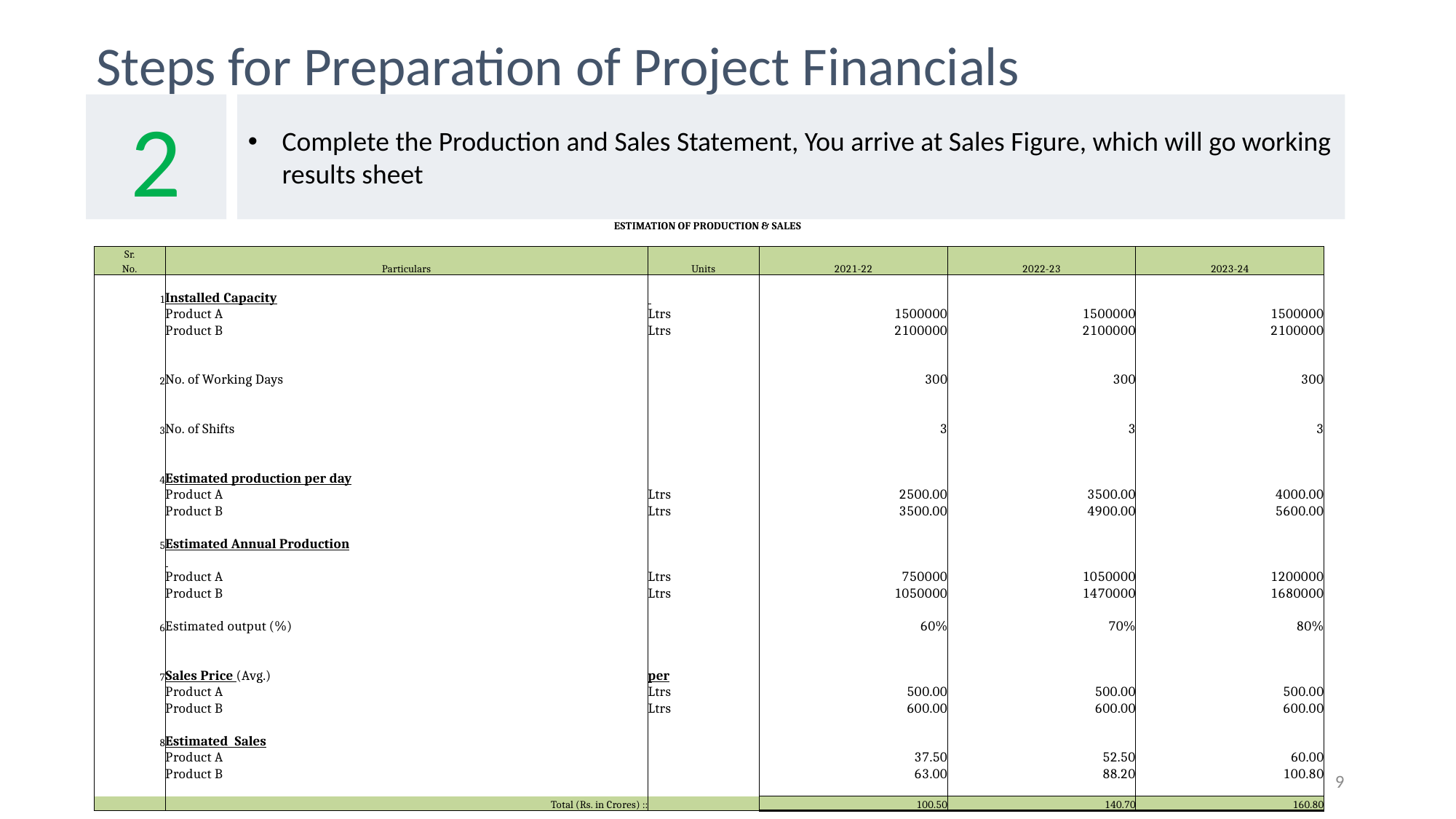

Steps for Preparation of Project Financials
2
Complete the Production and Sales Statement, You arrive at Sales Figure, which will go working results sheet
| ESTIMATION OF PRODUCTION & SALES |  |  |  |  |  |
| --- | --- | --- | --- | --- | --- |
|  |  |  |  |  |  |
| Sr. |  |  |  |  |  |
| No. | Particulars | Units | 2021-22 | 2022-23 | 2023-24 |
|  |  |  |  |  |  |
| 1 | Installed Capacity |  |  |  |  |
|  | Product A | Ltrs | 1500000 | 1500000 | 1500000 |
|  | Product B | Ltrs | 2100000 | 2100000 | 2100000 |
|  |  |  |  |  |  |
|  |  |  |  |  |  |
| 2 | No. of Working Days |  | 300 | 300 | 300 |
|  |  |  |  |  |  |
|  |  |  |  |  |  |
| 3 | No. of Shifts |  | 3 | 3 | 3 |
|  |  |  |  |  |  |
|  |  |  |  |  |  |
| 4 | Estimated production per day |  |  |  |  |
|  | Product A | Ltrs | 2500.00 | 3500.00 | 4000.00 |
|  | Product B | Ltrs | 3500.00 | 4900.00 | 5600.00 |
|  |  |  |  |  |  |
| 5 | Estimated Annual Production |  |  |  |  |
|  |  |  |  |  |  |
|  | Product A | Ltrs | 750000 | 1050000 | 1200000 |
|  | Product B | Ltrs | 1050000 | 1470000 | 1680000 |
|  |  |  |  |  |  |
| 6 | Estimated output (%) |  | 60% | 70% | 80% |
|  |  |  |  |  |  |
|  |  |  |  |  |  |
| 7 | Sales Price (Avg.) | per |  |  |  |
|  | Product A | Ltrs | 500.00 | 500.00 | 500.00 |
|  | Product B | Ltrs | 600.00 | 600.00 | 600.00 |
|  |  |  |  |  |  |
| 8 | Estimated Sales |  |  |  |  |
|  | Product A |  | 37.50 | 52.50 | 60.00 |
|  | Product B |  | 63.00 | 88.20 | 100.80 |
|  |  |  |  |  |  |
|  | Total (Rs. in Crores) :: |  | 100.50 | 140.70 | 160.80 |
9